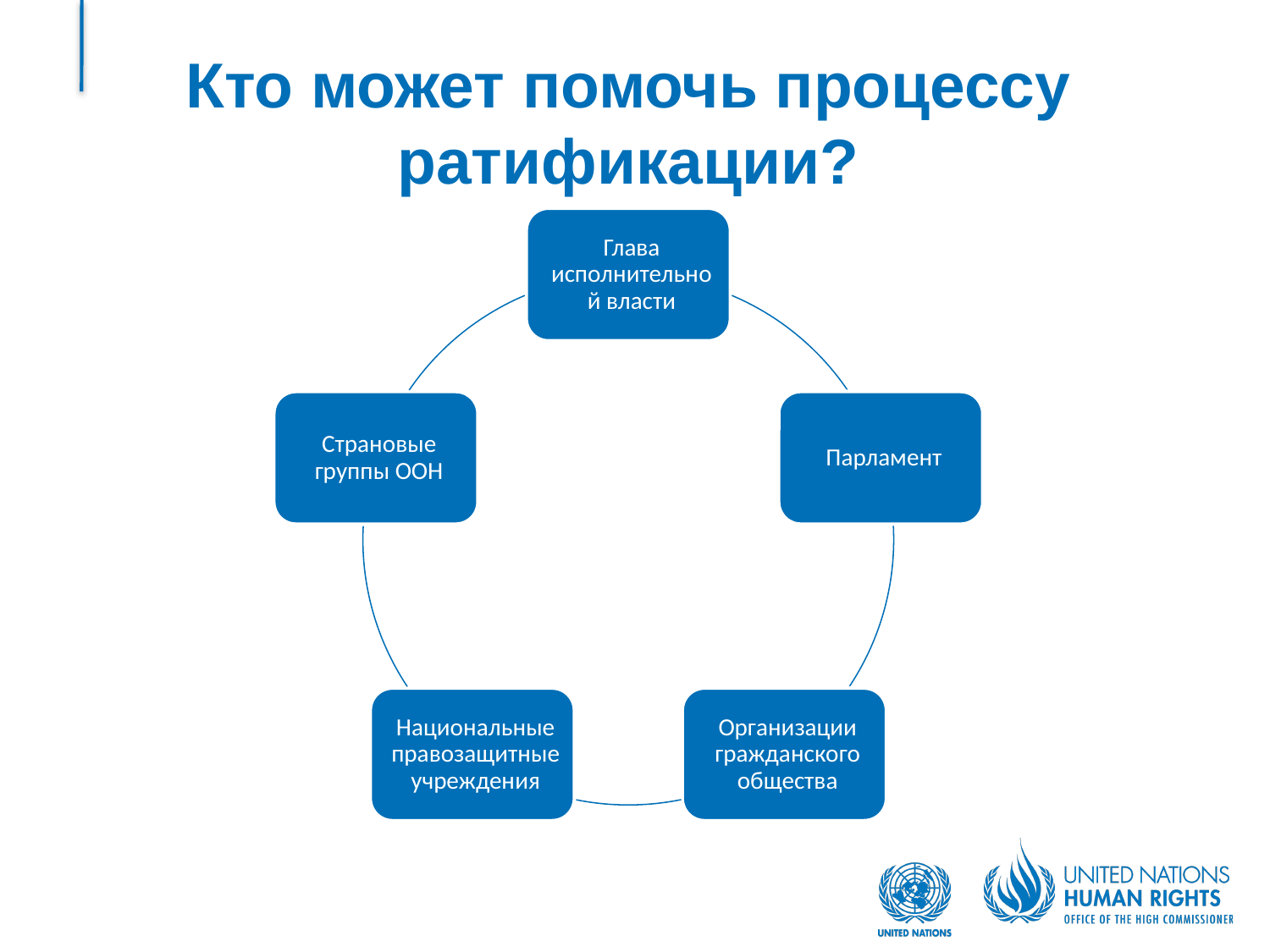

# Кто может помочь процессу ратификации?
Глава исполнительной власти
Парламент
Организации гражданского общества
Национальные правозащитные учреждения
Страновые группы ООН